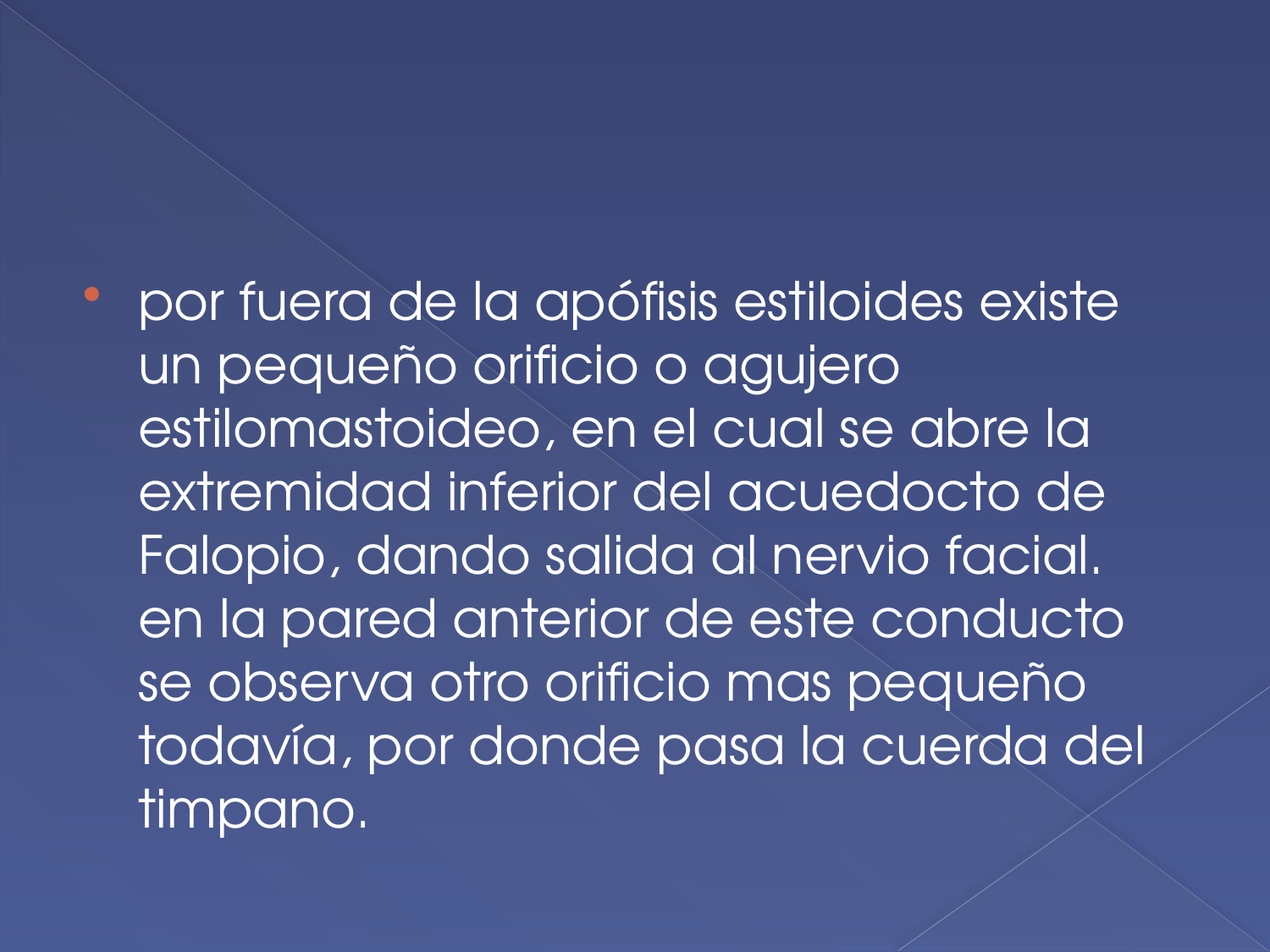

#
por fuera de la apófisis estiloides existe un pequeño orificio o agujero estilomastoideo, en el cual se abre la extremidad inferior del acuedocto de Falopio, dando salida al nervio facial.  en la pared anterior de este conducto se observa otro orificio mas pequeño todavía, por donde pasa la cuerda del timpano.